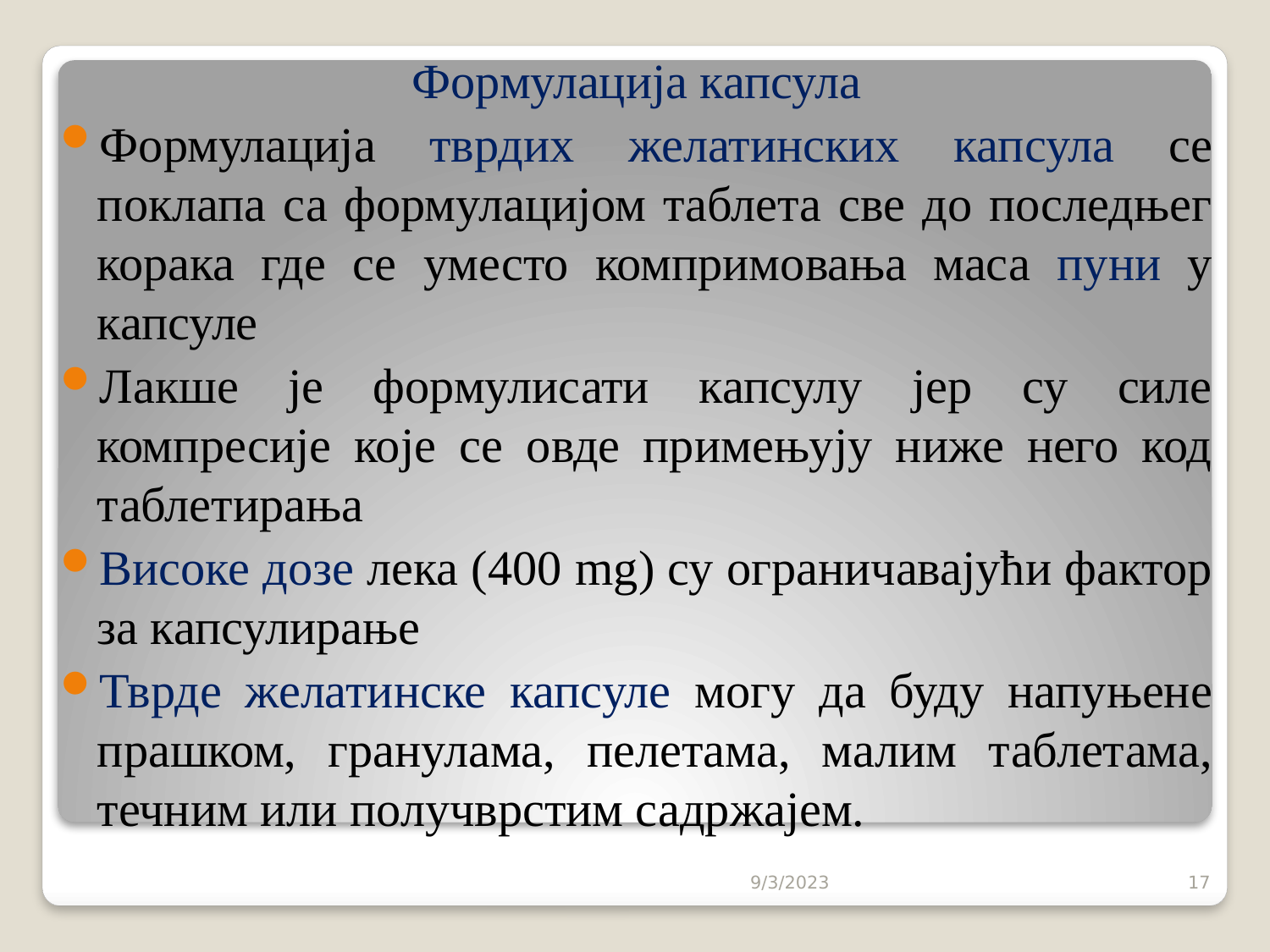

Формулација капсула
Формулација тврдих желатинских капсула се поклапа са формулацијом таблета све до последњег корака где се уместо компримовања маса пуни у капсуле
Лакше је формулисати капсулу јер су силе компресије које се овде примењују ниже него код таблетирања
Високе дозе лека (400 mg) су ограничавајући фактор за капсулирање
Тврде желатинске капсуле могу да буду напуњене прашком, гранулама, пелетама, малим таблетама, течним или получврстим садржајем.
9/3/2023
17